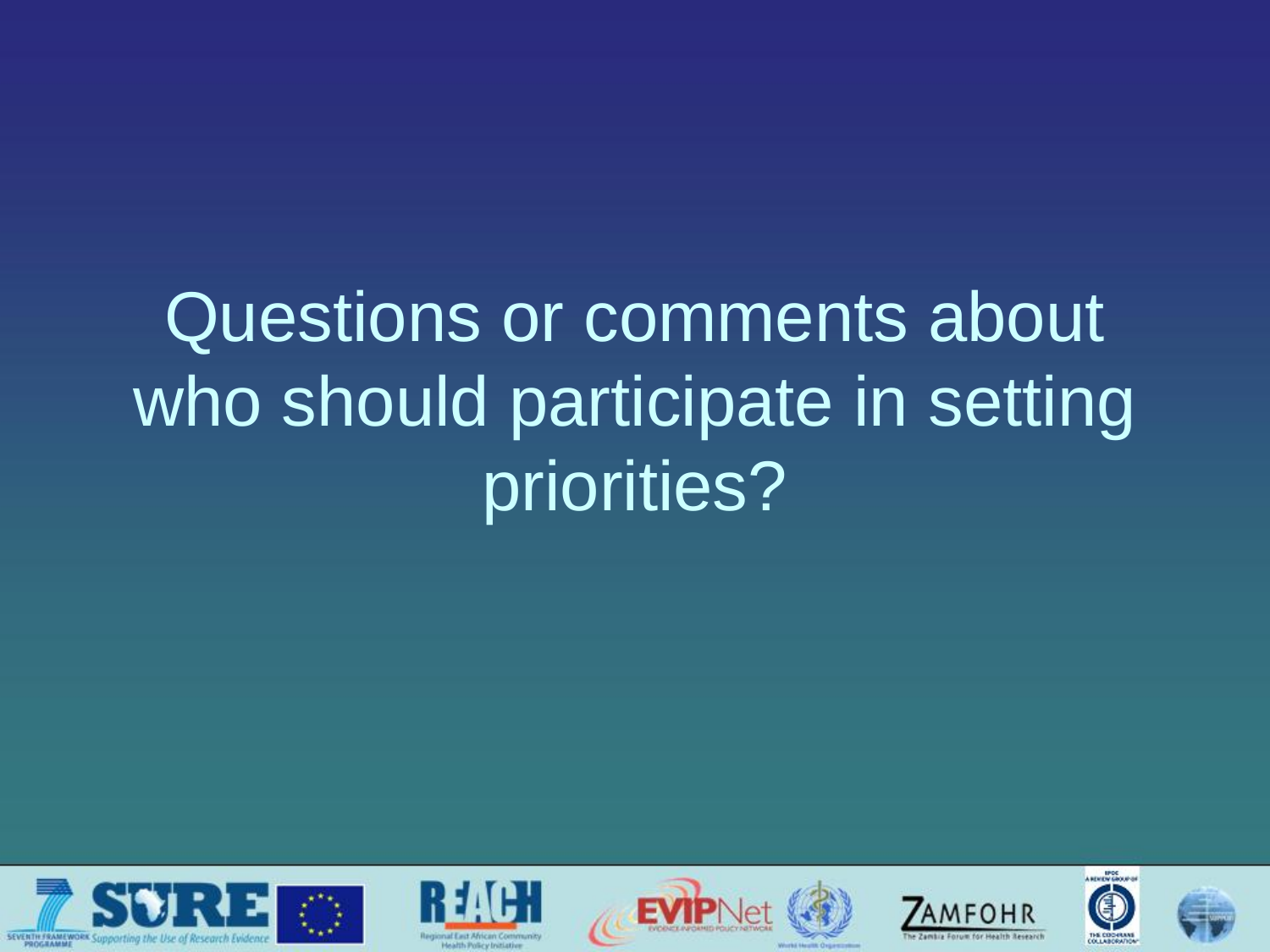

# Questions or comments about who should participate in setting priorities?